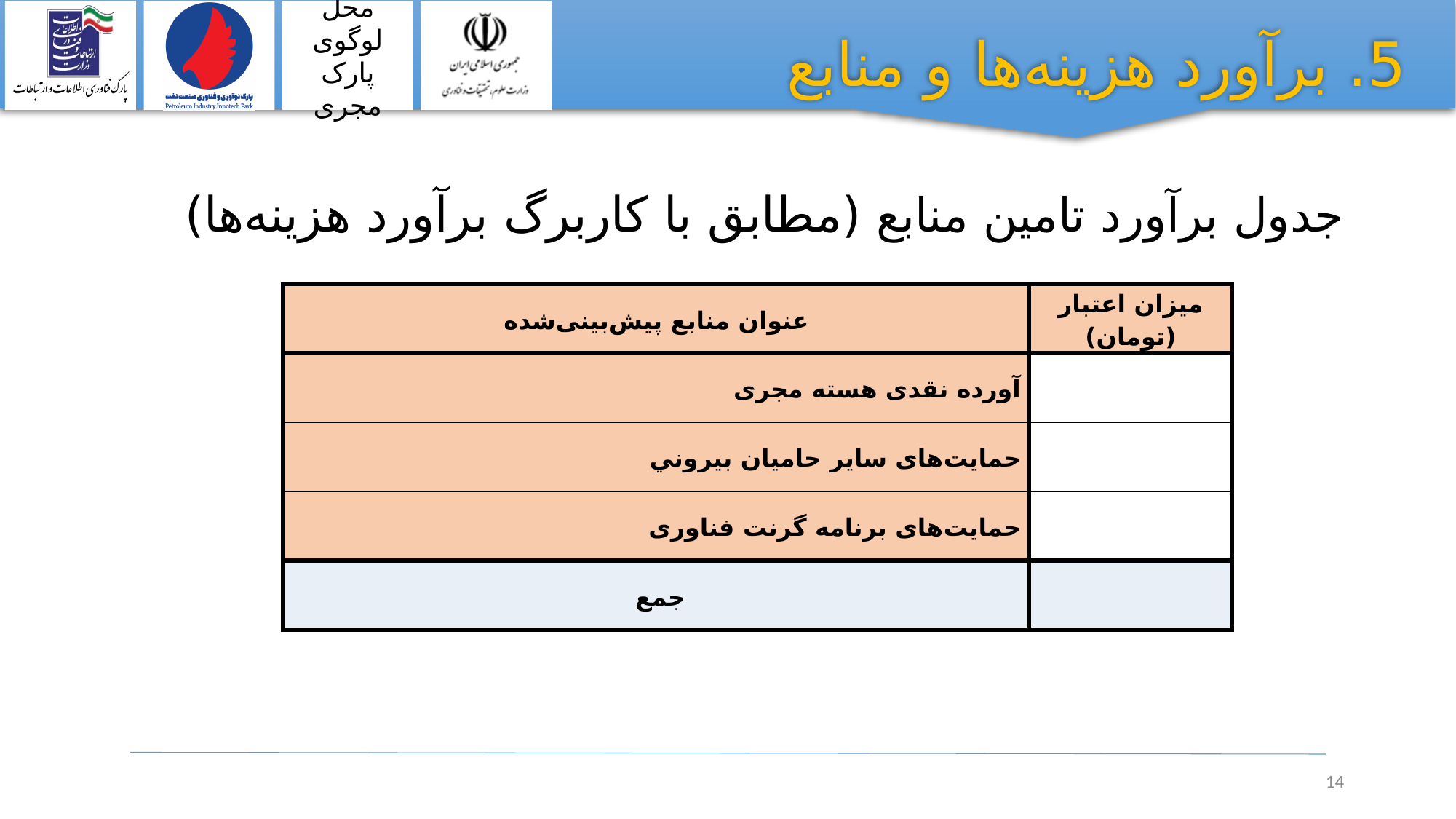

5. برآورد هزینه‌ها و منابع
جدول برآورد تامین منابع (مطابق با کاربرگ برآورد هزینه‌ها) ‎
| عنوان منابع پیش‌بینی‌شده | میزان اعتبار (تومان) |
| --- | --- |
| آورده نقدی هسته مجری |  |
| حمایت‌های ساير حاميان بيروني |  |
| حمایت‌های برنامه گرنت فناوری |  |
| جمع |  |
14